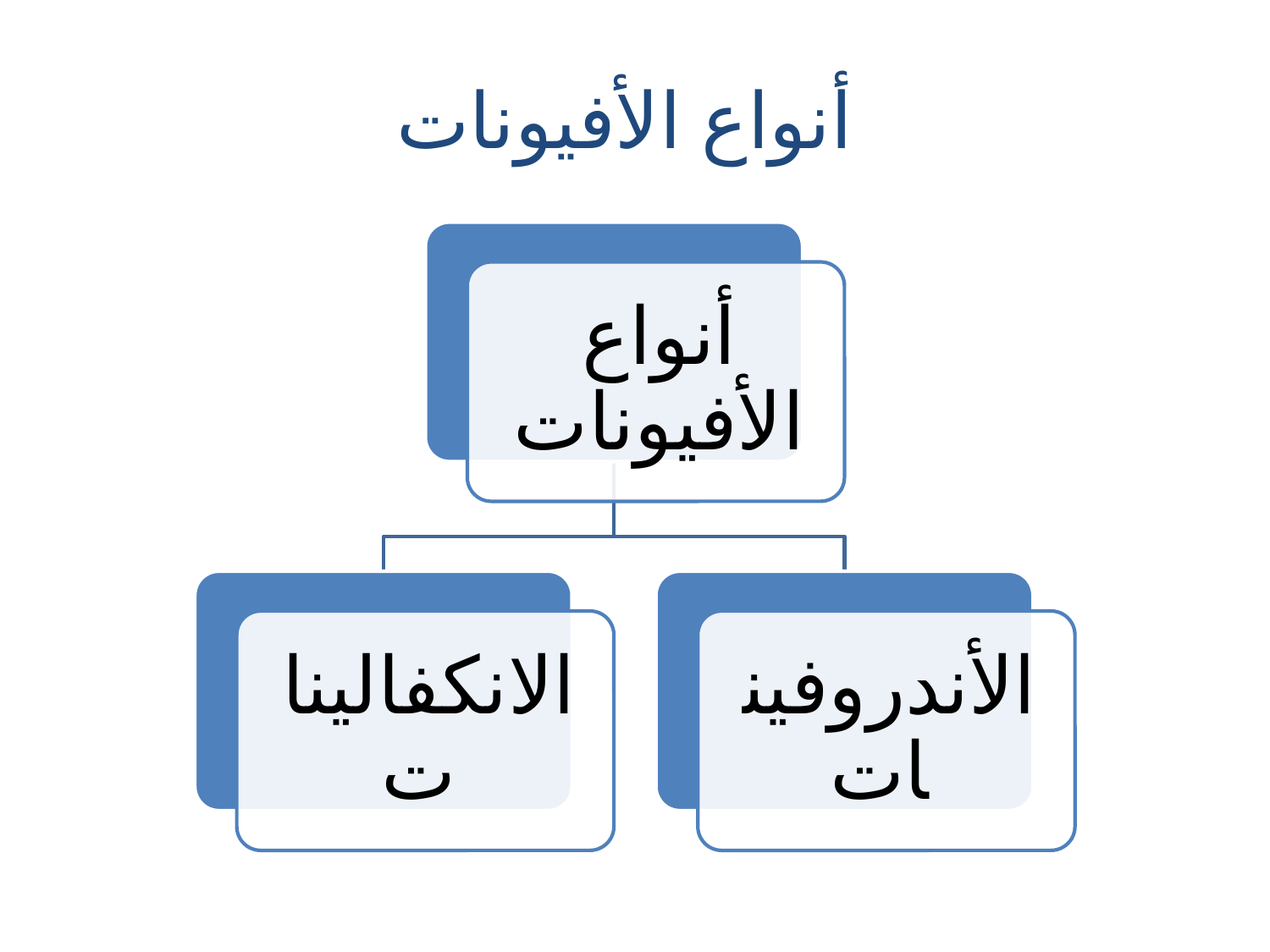

# أنواع الأفيونات
أنواع الأفيونات
الانكفالينات
الأندروفينات